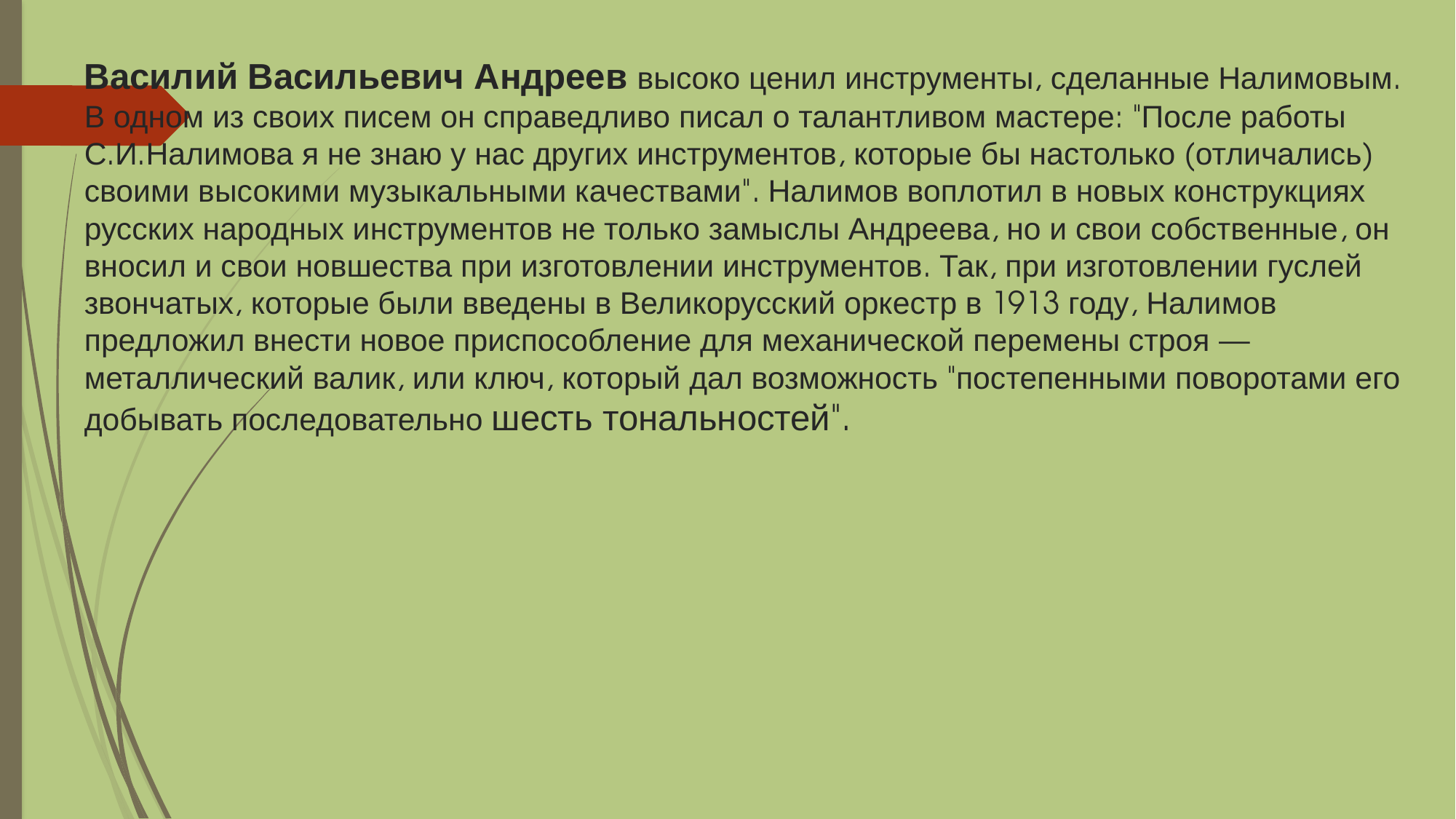

# Василий Васильевич Андреев высоко ценил инструменты, сделанные Налимовым. В одном из своих писем он справедливо писал о талантливом мастере: "После работы С.И.Налимова я не знаю у нас других инструментов, которые бы настолько (отличались) своими высокими музыкальными качествами". Налимов воплотил в новых конструкциях русских народных инструментов не только замыслы Андреева, но и свои собственные, он вносил и свои новшества при изготовлении инструментов. Так, при изготовлении гуслей звончатых, которые были введены в Великорусский оркестр в 1913 году, Налимов предложил внести новое приспособление для механической перемены строя — металлический валик, или ключ, который дал возможность "постепенными поворотами его добывать последовательно шесть тональностей".